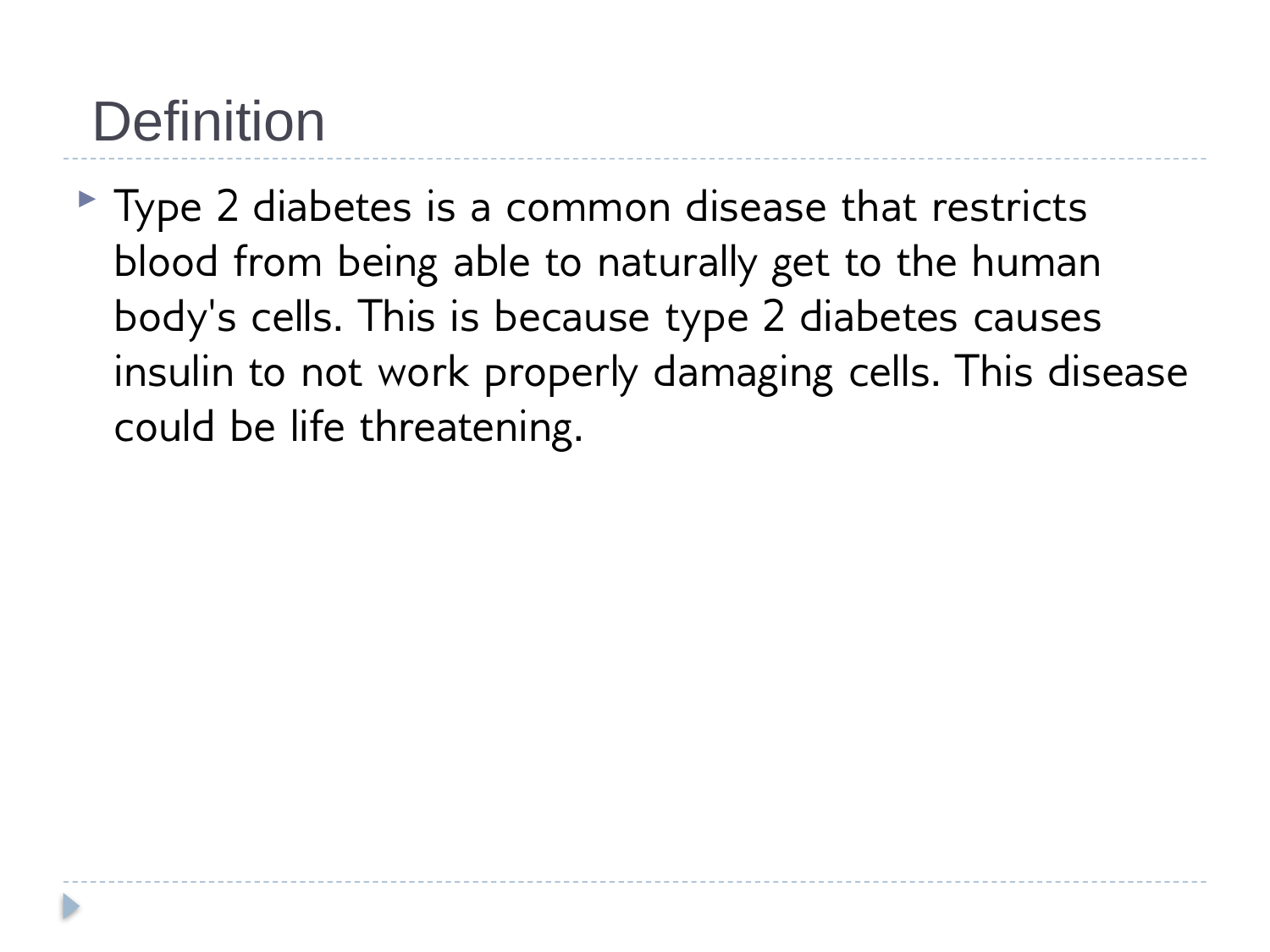

# Definition
Type 2 diabetes is a common disease that restricts blood from being able to naturally get to the human body's cells. This is because type 2 diabetes causes insulin to not work properly damaging cells. This disease could be life threatening.